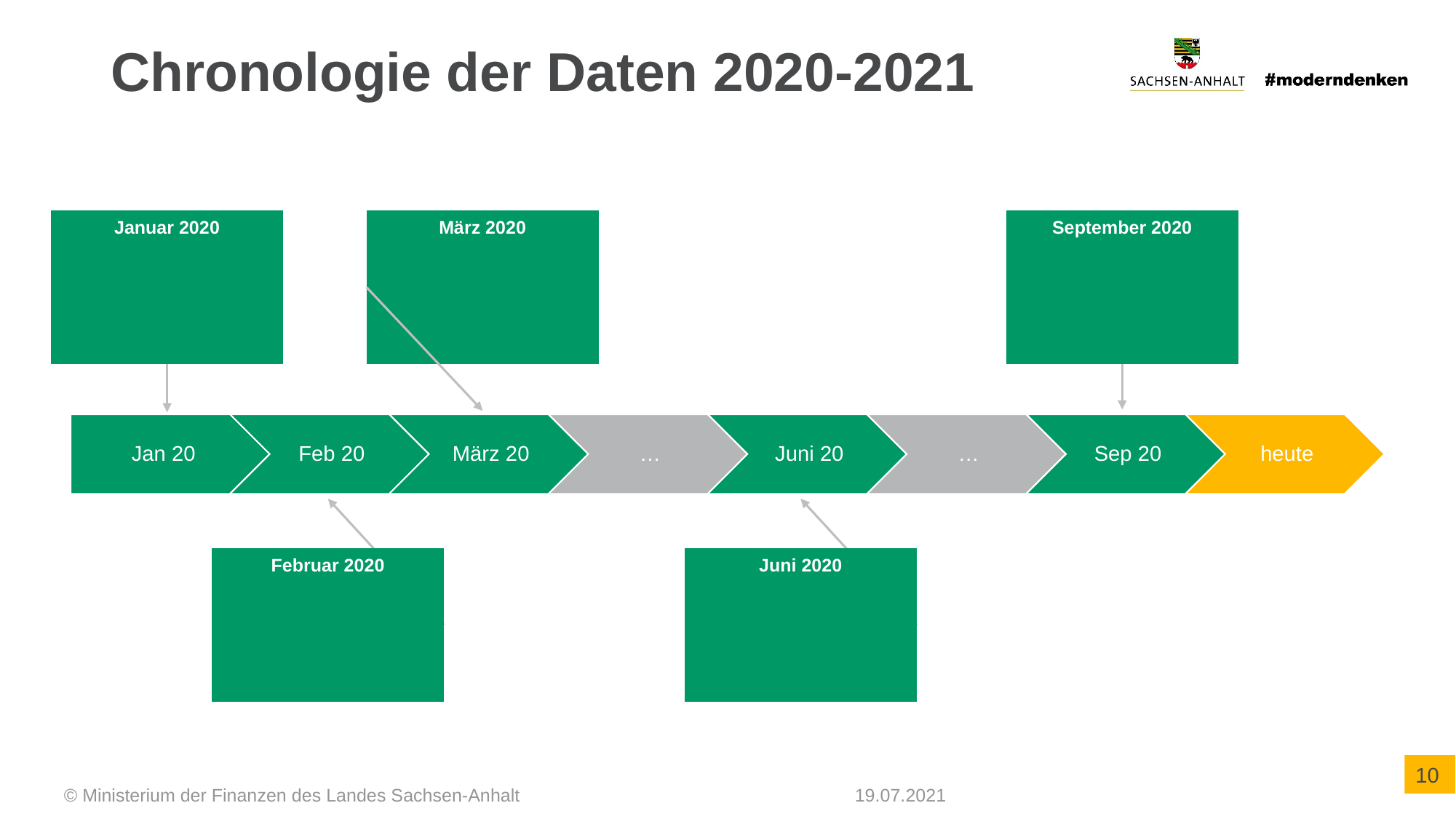

# Chronologie der Daten 2020-2021
Januar 2020
März 2020
September 2020
Jan 20
Feb 20
März 20
…
Juni 20
…
Sep 20
heute
Februar 2020
Juni 2020